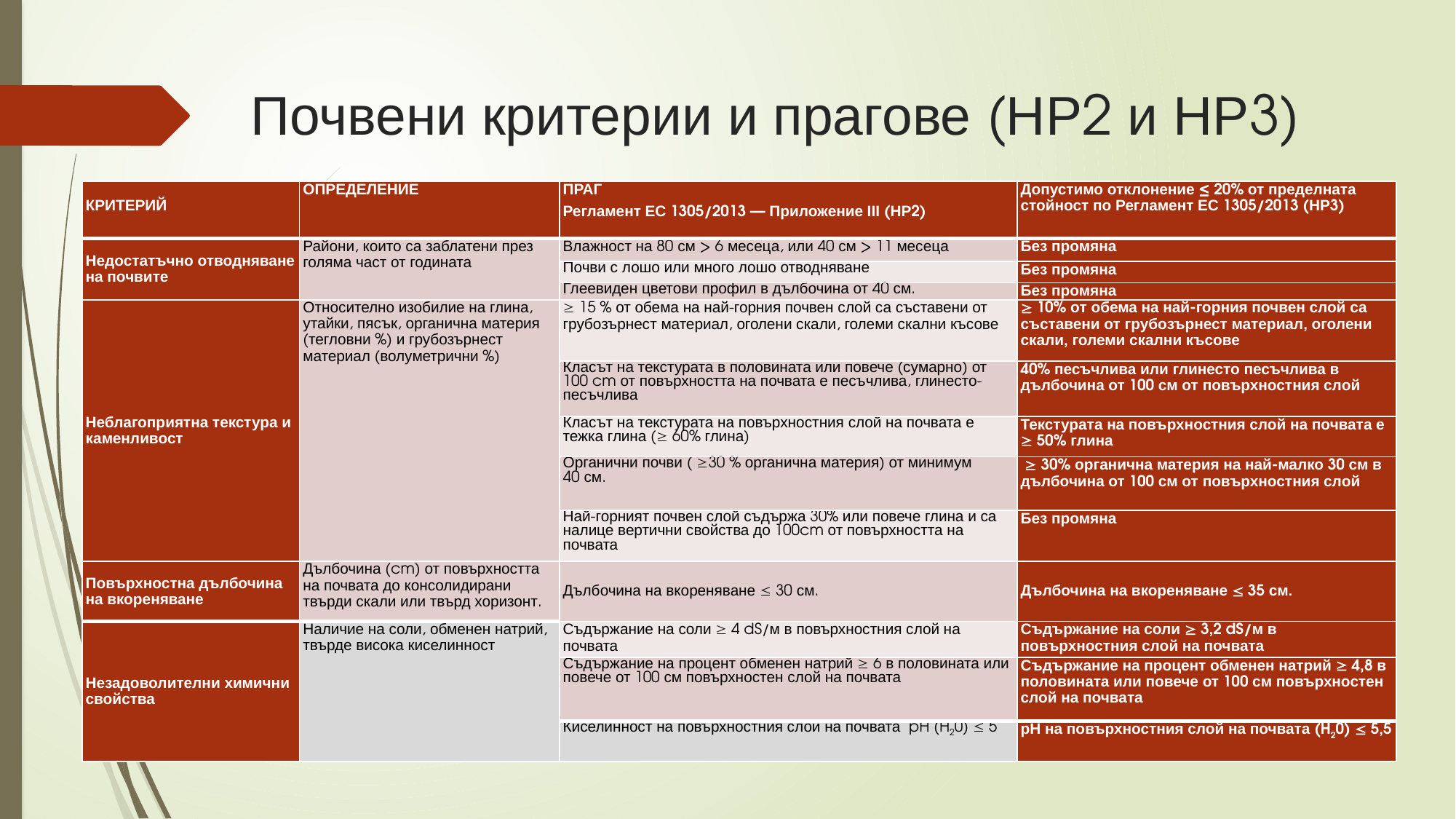

# Почвени критерии и прагове (НР2 и НР3)
| КРИТЕРИЙ | ОПРЕДЕЛЕНИЕ | ПРАГ Регламент ЕС 1305/2013 — Приложение ІІІ (НР2) | Допустимо отклонение ≤ 20% от пределната стойност по Регламент ЕС 1305/2013 (НР3) |
| --- | --- | --- | --- |
| Недостатъчно отводняване на почвите | Райони, които са заблатени през голяма част от годината | Влажност на 80 см > 6 месеца, или 40 см > 11 месеца | Без промяна |
|  |  | Почви с лошо или много лошо отводняване | Без промяна |
|  |  | Глеевиден цветови профил в дълбочина от 40 см. | Без промяна |
| Неблагоприятна текстура и каменливост | Относително изобилие на глина, утайки, пясък, органична материя (тегловни %) и грубозърнест материал (волуметрични %) | ≥ 15 % от обема на най-горния почвен слой са съставени от грубозърнест материал, оголени скали, големи скални късове | ≥ 10% от обема на най-горния почвен слой са съставени от грубозърнест материал, оголени скали, големи скални късове |
|  |  | Класът на текстурата в половината или повече (сумарно) от 100 cm от повърхността на почвата е песъчлива, глинесто-песъчлива | 40% песъчлива или глинесто песъчлива в дълбочина от 100 см от повърхностния слой |
|  |  | Класът на текстурата на повърхностния слой на почвата е тежка глина (≥ 60% глина) | Текстурата на повърхностния слой на почвата е ≥ 50% глина |
|  |  | Органични почви ( ≥30 % органична материя) от минимум 40 см. | ≥ 30% органична материя на най-малко 30 см в дълбочина от 100 см от повърхностния слой |
|  |  | Най-горният почвен слой съдържа 30% или повече глина и са налице вертични свойства до 100cm от повърхността на почвата | Без промяна |
| Повърхностна дълбочина на вкореняване | Дълбочина (cm) от повърхността на почвата до консолидирани твърди скали или твърд хоризонт. | Дълбочина на вкореняване ≤ 30 см. | Дълбочина на вкореняване ≤ 35 см. |
| Незадоволителни химични свойства | Наличие на соли, обменен натрий, твърде висока киселинност | Съдържание на соли ≥ 4 dS/м в повърхностния слой на почвата | Съдържание на соли ≥ 3,2 dS/м в повърхностния слой на почвата |
|  |  | Съдържание на процент обменен натрий ≥ 6 в половината или повече от 100 см повърхностен слой на почвата | Съдържание на процент обменен натрий ≥ 4,8 в половината или повече от 100 см повърхностен слой на почвата |
|  |  | Киселинност на повърхностния слой на почвата pH (H20) ≤ 5 | рН на повърхностния слой на почвата (H20) ≤ 5,5 |